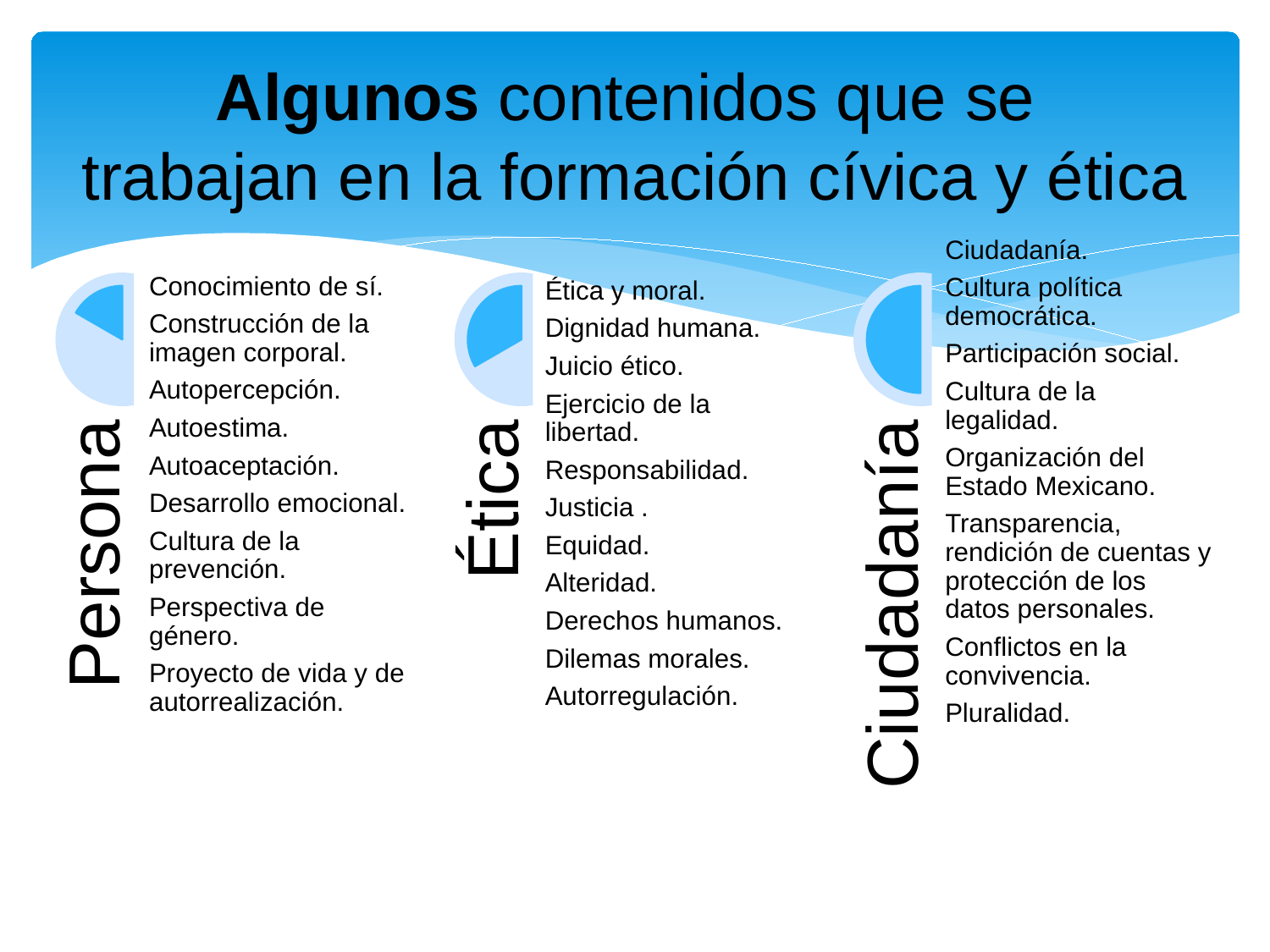

# Algunos contenidos que se trabajan en la formación cívica y ética
Persona
Conocimiento de sí.
Construcción de la imagen corporal.
Autopercepción.
Autoestima.
Autoaceptación.
Desarrollo emocional.
Cultura de la prevención.
Perspectiva de género.
Proyecto de vida y de autorrealización.
Ética

Ética y moral.
Dignidad humana.
Juicio ético.
Ejercicio de la libertad.
Responsabilidad.
Justicia .
Equidad.
Alteridad.
Derechos humanos.
Dilemas morales.
Autorregulación.
Ciudadanía
Ciudadanía.
Cultura política democrática.
Participación social.
Cultura de la legalidad.
Organización del Estado Mexicano.
Transparencia, rendición de cuentas y protección de los datos personales.
Conflictos en la convivencia.
Pluralidad.